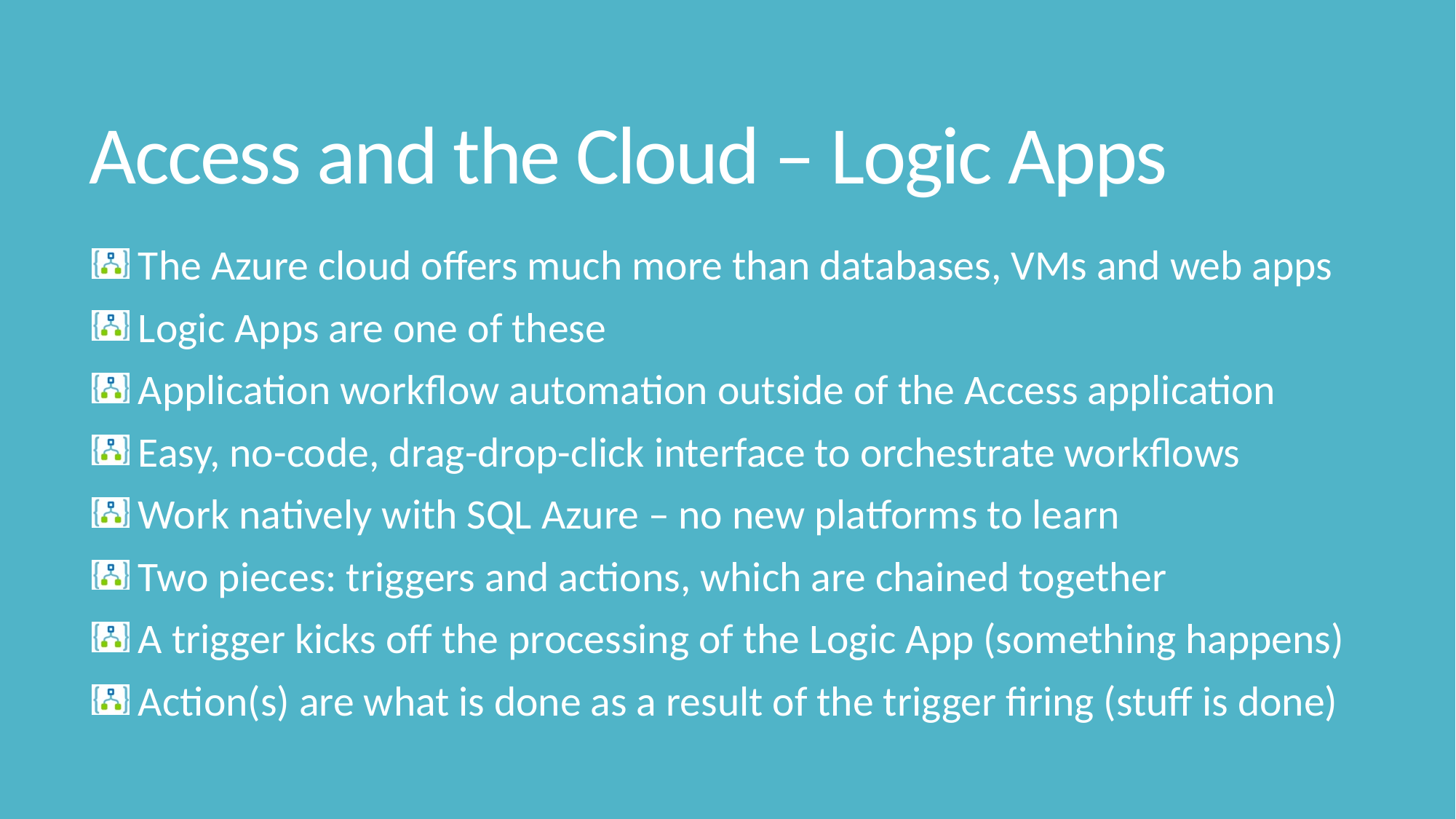

# Access and the Cloud – Logic Apps
 The Azure cloud offers much more than databases, VMs and web apps
 Logic Apps are one of these
 Application workflow automation outside of the Access application
 Easy, no-code, drag-drop-click interface to orchestrate workflows
 Work natively with SQL Azure – no new platforms to learn
 Two pieces: triggers and actions, which are chained together
 A trigger kicks off the processing of the Logic App (something happens)
 Action(s) are what is done as a result of the trigger firing (stuff is done)